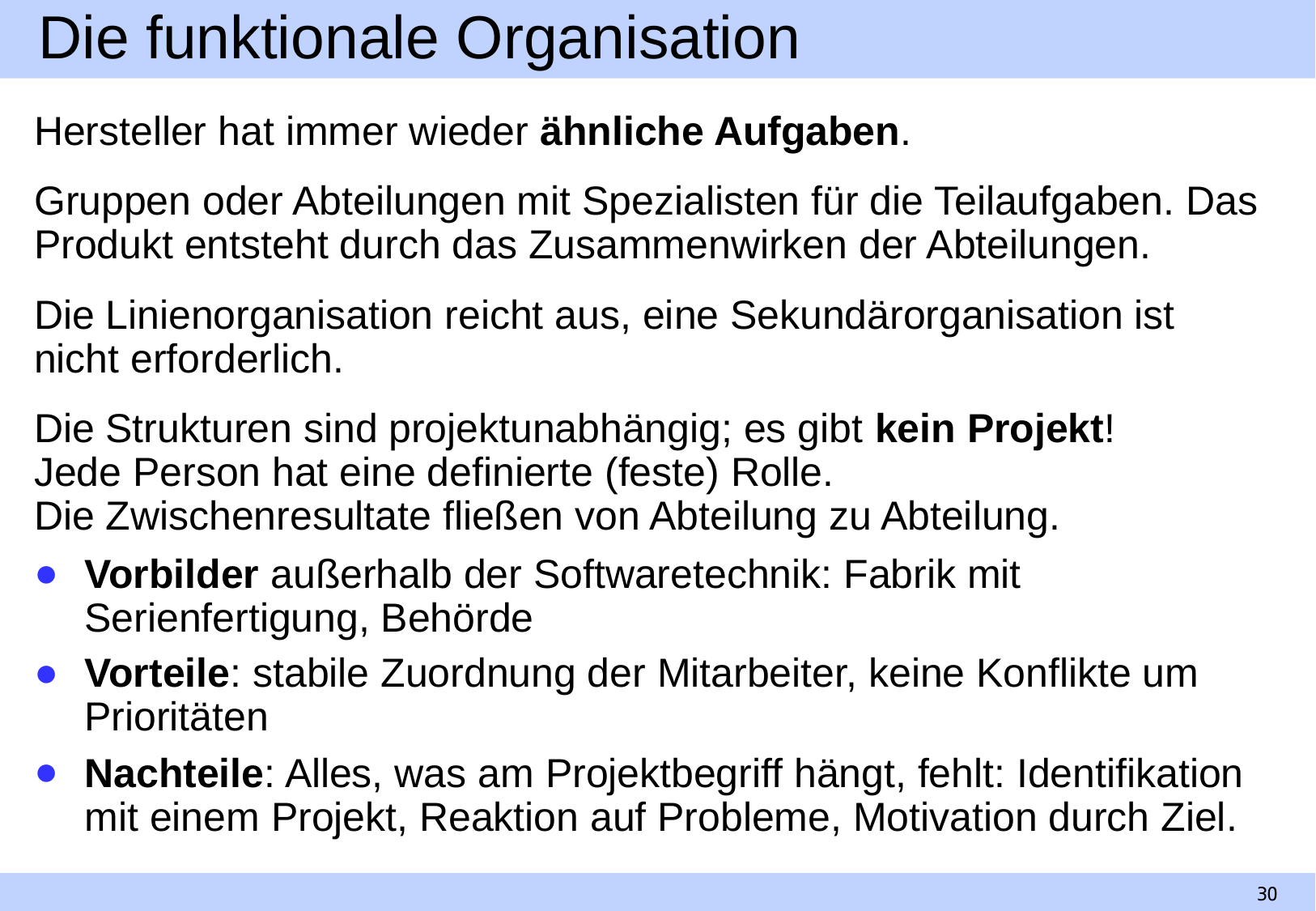

# Die funktionale Organisation
Hersteller hat immer wieder ähnliche Aufgaben.
Gruppen oder Abteilungen mit Spezialisten für die Teilaufgaben. Das Produkt entsteht durch das Zusammenwirken der Abteilungen.
Die Linienorganisation reicht aus, eine Sekundärorganisation ist nicht erforderlich.
Die Strukturen sind projektunabhängig; es gibt kein Projekt!
Jede Person hat eine definierte (feste) Rolle.
Die Zwischenresultate fließen von Abteilung zu Abteilung.
Vorbilder außerhalb der Softwaretechnik: Fabrik mit Serienfertigung, Behörde
Vorteile: stabile Zuordnung der Mitarbeiter, keine Konflikte um Prioritäten
Nachteile: Alles, was am Projektbegriff hängt, fehlt: Identifikation mit einem Projekt, Reaktion auf Probleme, Motivation durch Ziel.

30